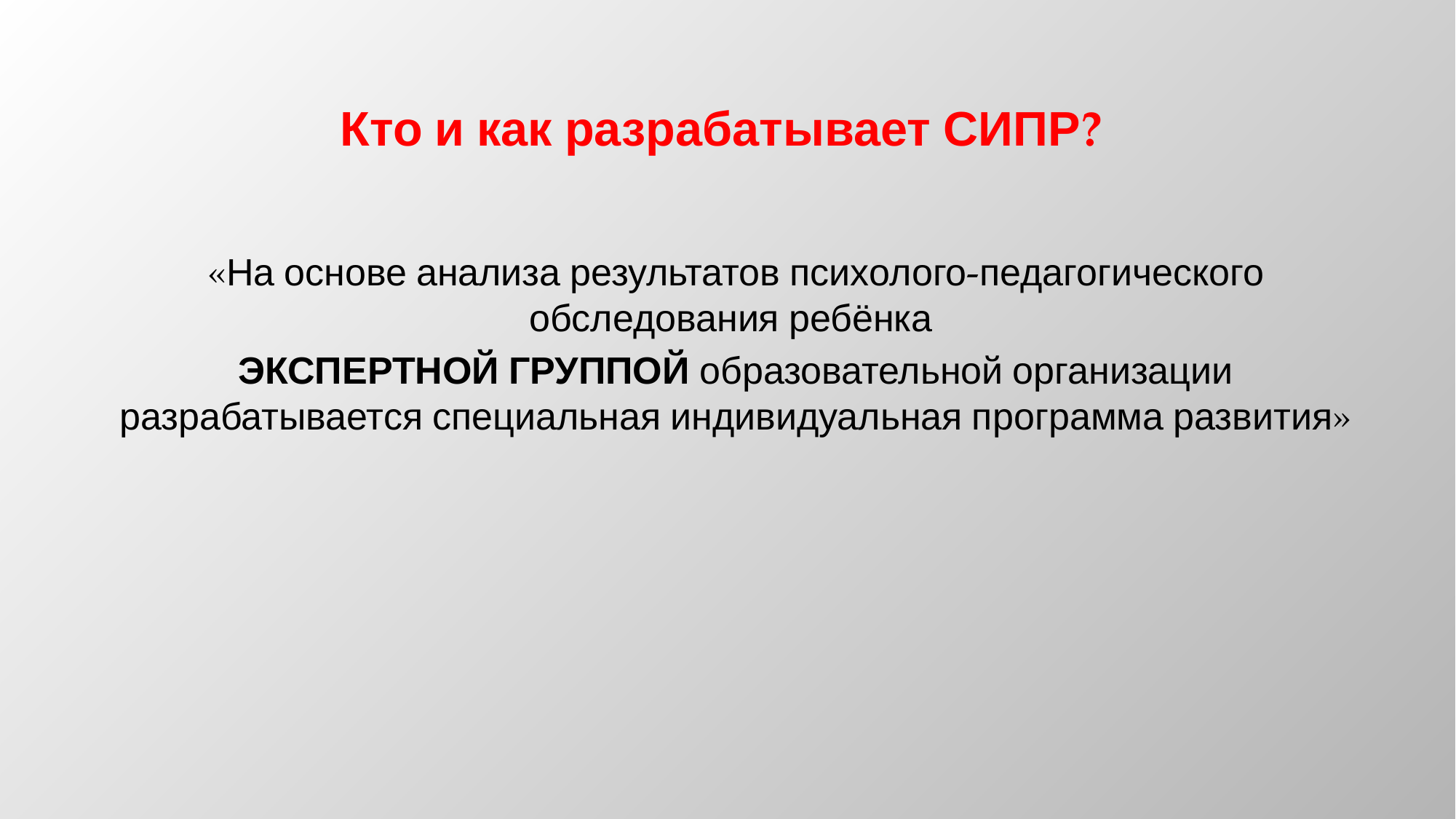

# Кто и как разрабатывает СИПР?

«На основе анализа результатов психолого-педагогического обследования ребёнка
ЭКСПЕРТНОЙ ГРУППОЙ образовательной организации разрабатывается специальная индивидуальная программа развития»